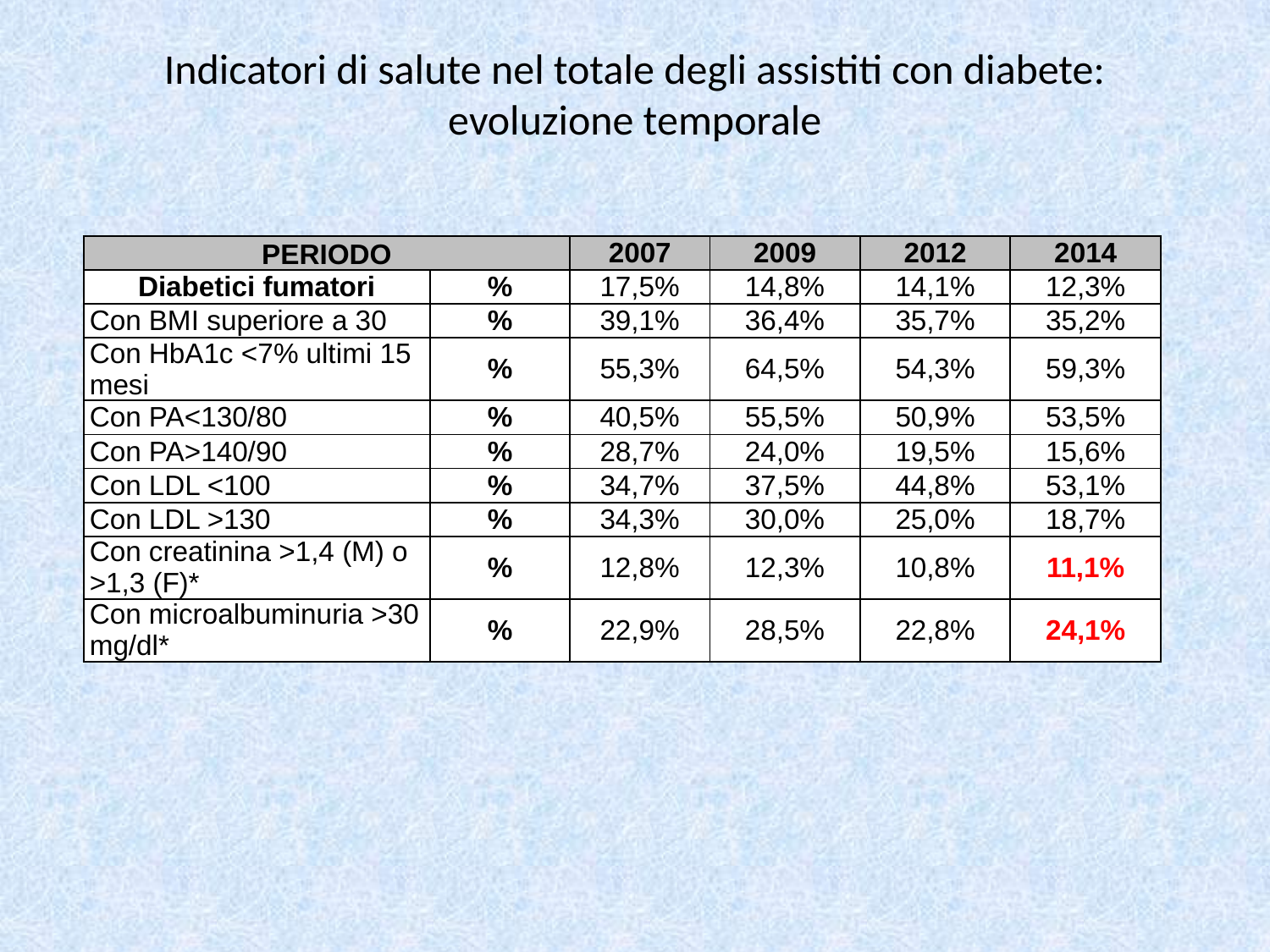

Indicatori di salute nel totale degli assistiti con diabete: evoluzione temporale
| PERIODO |  | 2007 | 2009 | 2012 | 2014 |
| --- | --- | --- | --- | --- | --- |
| Diabetici fumatori | % | 17,5% | 14,8% | 14,1% | 12,3% |
| Con BMI superiore a 30 | % | 39,1% | 36,4% | 35,7% | 35,2% |
| Con HbA1c <7% ultimi 15 mesi | % | 55,3% | 64,5% | 54,3% | 59,3% |
| Con PA<130/80 | % | 40,5% | 55,5% | 50,9% | 53,5% |
| Con PA>140/90 | % | 28,7% | 24,0% | 19,5% | 15,6% |
| Con LDL <100 | % | 34,7% | 37,5% | 44,8% | 53,1% |
| Con LDL >130 | % | 34,3% | 30,0% | 25,0% | 18,7% |
| Con creatinina >1,4 (M) o >1,3 (F)\* | % | 12,8% | 12,3% | 10,8% | 11,1% |
| Con microalbuminuria >30 mg/dl\* | % | 22,9% | 28,5% | 22,8% | 24,1% |